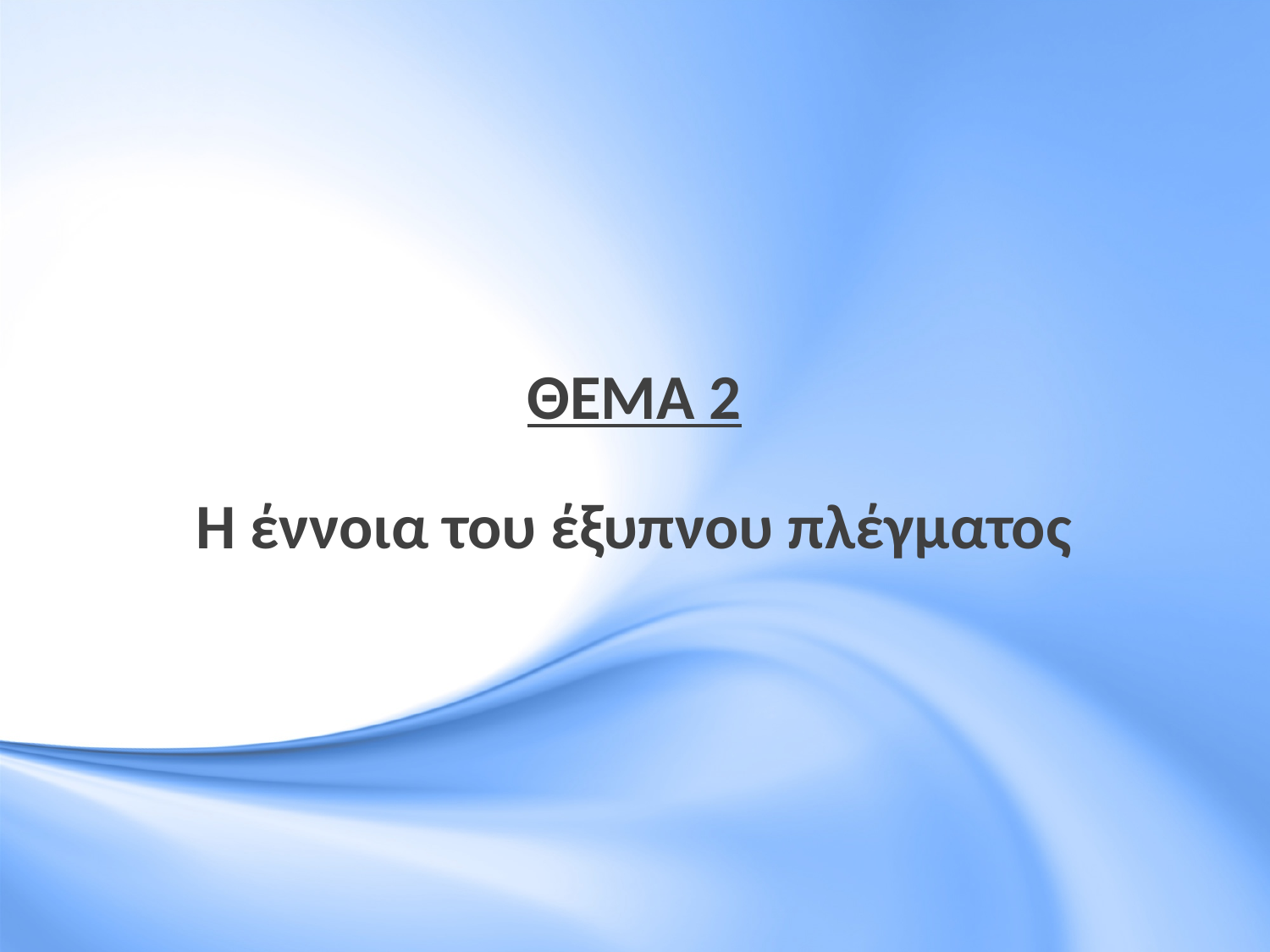

ΘΕΜΑ 2
Η έννοια του έξυπνου πλέγματος